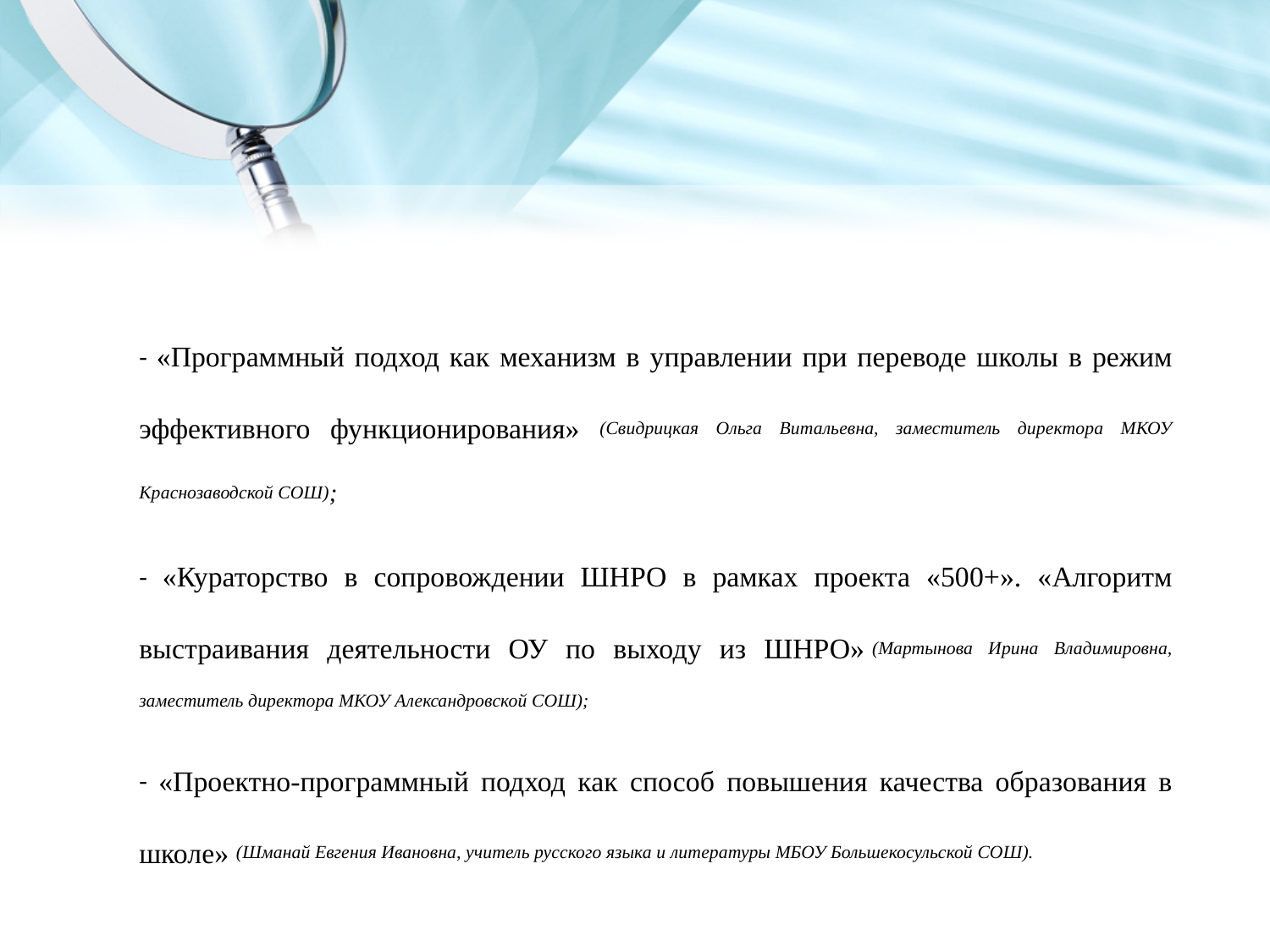

- «Программный подход как механизм в управлении при переводе школы в режим эффективного функционирования» (Свидрицкая Ольга Витальевна, заместитель директора МКОУ Краснозаводской СОШ);
- «Кураторство в сопровождении ШНРО в рамках проекта «500+». «Алгоритм выстраивания деятельности ОУ по выходу из ШНРО» (Мартынова Ирина Владимировна, заместитель директора МКОУ Александровской СОШ);
- «Проектно-программный подход как способ повышения качества образования в школе» (Шманай Евгения Ивановна, учитель русского языка и литературы МБОУ Большекосульской СОШ).